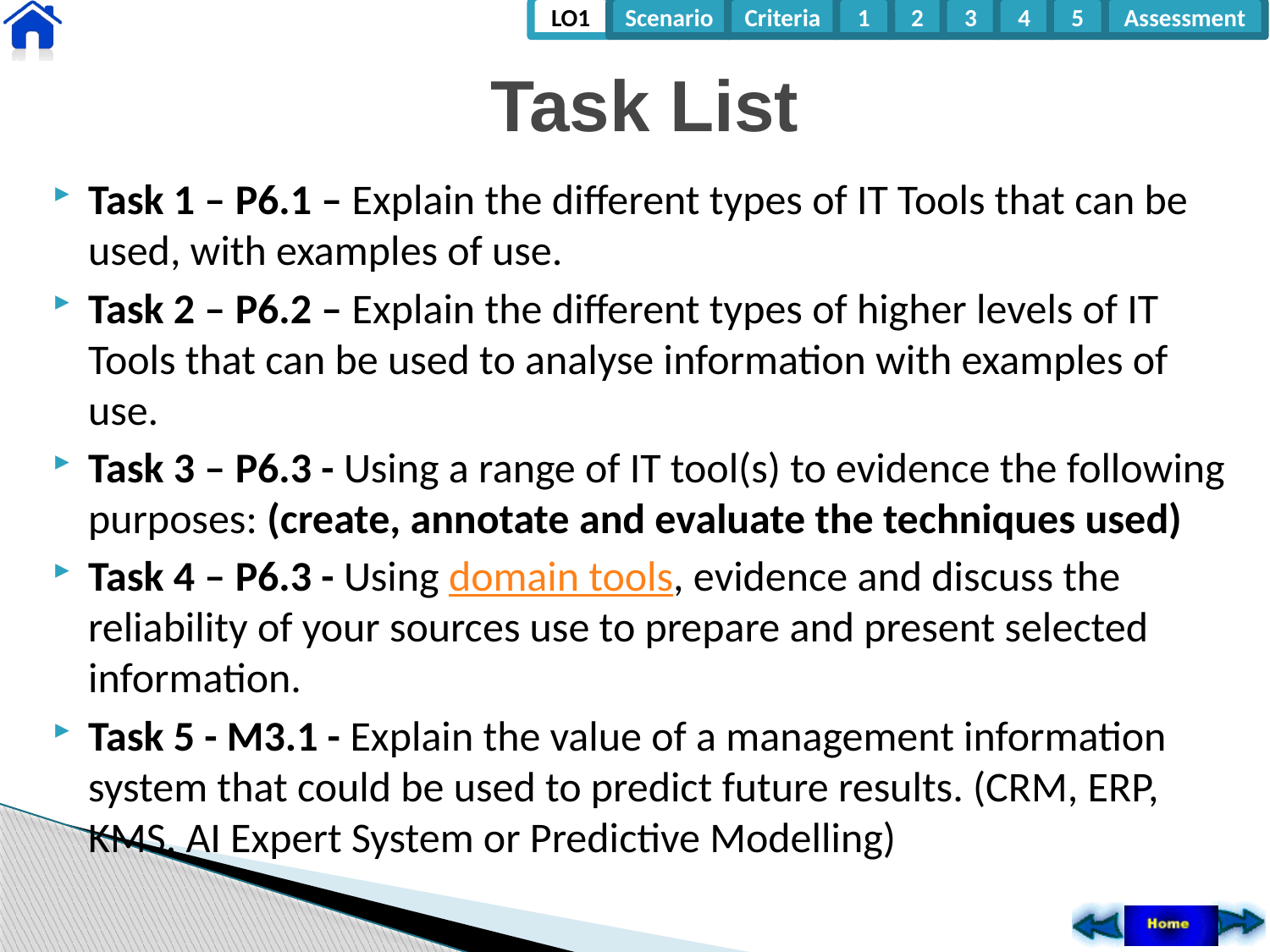

# Task List
Task 1 – P6.1 – Explain the different types of IT Tools that can be used, with examples of use.
Task 2 – P6.2 – Explain the different types of higher levels of IT Tools that can be used to analyse information with examples of use.
Task 3 – P6.3 - Using a range of IT tool(s) to evidence the following purposes: (create, annotate and evaluate the techniques used)
Task 4 – P6.3 - Using domain tools, evidence and discuss the reliability of your sources use to prepare and present selected information.
Task 5 - M3.1 - Explain the value of a management information system that could be used to predict future results. (CRM, ERP, KMS, AI Expert System or Predictive Modelling)